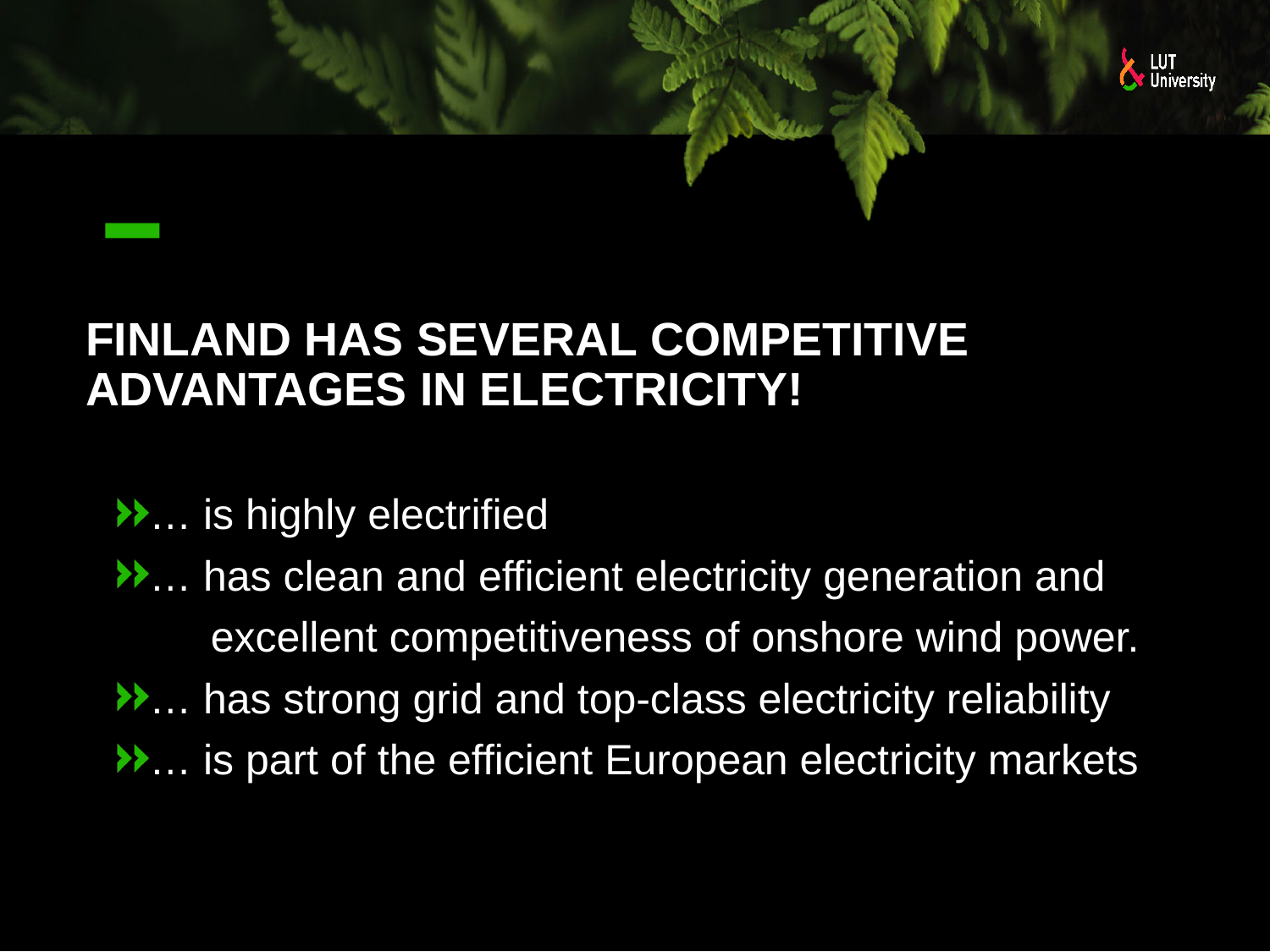

# Finland has several competitive advantages in electricity!
… is highly electrified
… has clean and efficient electricity generation and
        excellent competitiveness of onshore wind power.
… has strong grid and top-class electricity reliability
… is part of the efficient European electricity markets